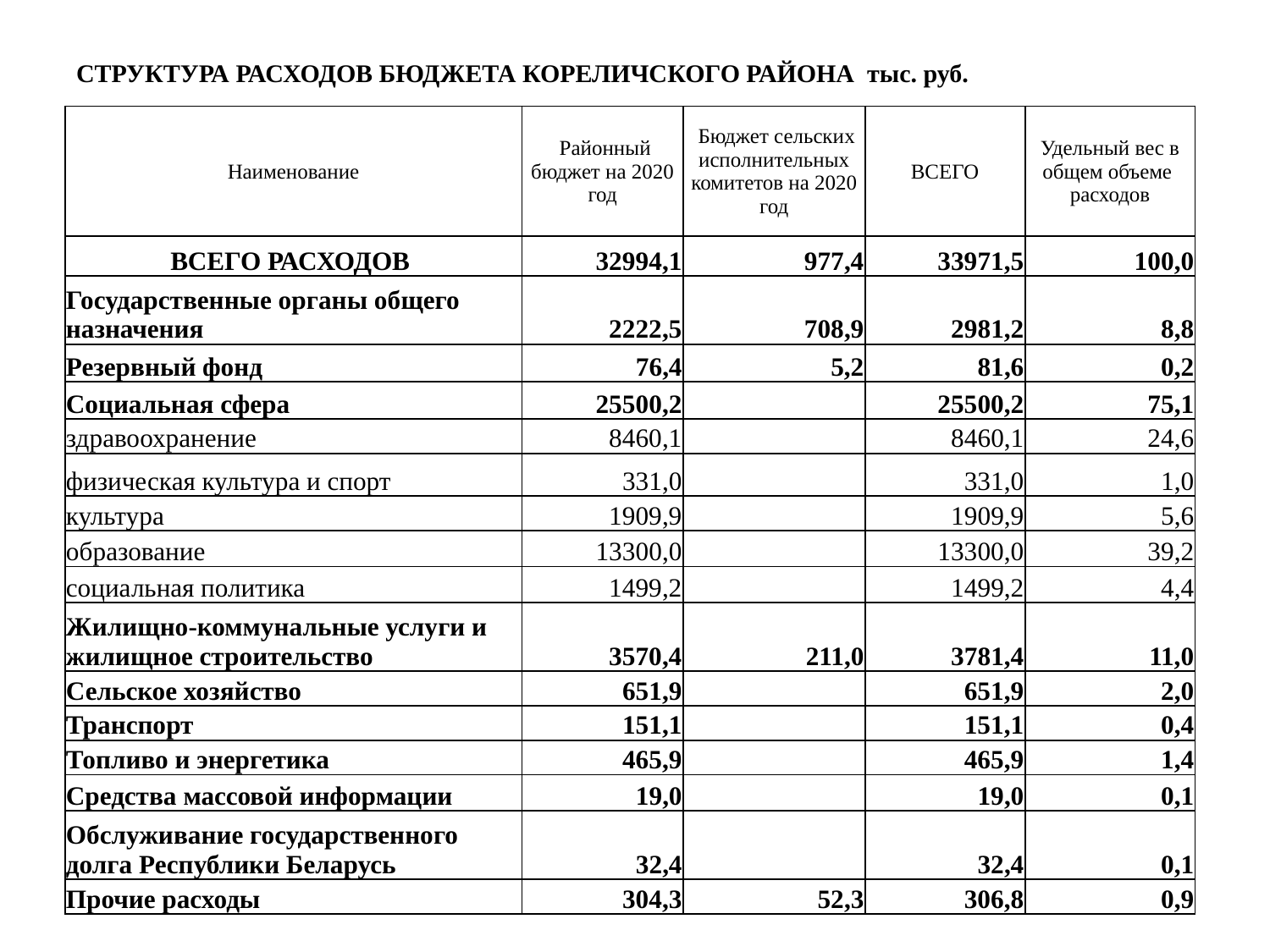

# СТРУКТУРА РАСХОДОВ БЮДЖЕТА КОРЕЛИЧСКОГО РАЙОНА  тыс. руб.
| Наименование | Районный бюджет на 2020 год | Бюджет сельских исполнительных комитетов на 2020 год | ВСЕГО | Удельный вес в общем объеме расходов |
| --- | --- | --- | --- | --- |
| ВСЕГО РАСХОДОВ | 32994,1 | 977,4 | 33971,5 | 100,0 |
| Государственные органы общего назначения | 2222,5 | 708,9 | 2981,2 | 8,8 |
| Резервный фонд | 76,4 | 5,2 | 81,6 | 0,2 |
| Социальная сфера | 25500,2 |  | 25500,2 | 75,1 |
| здравоохранение | 8460,1 |  | 8460,1 | 24,6 |
| физическая культура и спорт | 331,0 |  | 331,0 | 1,0 |
| культура | 1909,9 |  | 1909,9 | 5,6 |
| образование | 13300,0 |  | 13300,0 | 39,2 |
| социальная политика | 1499,2 |  | 1499,2 | 4,4 |
| Жилищно-коммунальные услуги и жилищное строительство | 3570,4 | 211,0 | 3781,4 | 11,0 |
| Сельское хозяйство | 651,9 |  | 651,9 | 2,0 |
| Транспорт | 151,1 |  | 151,1 | 0,4 |
| Топливо и энергетика | 465,9 |  | 465,9 | 1,4 |
| Средства массовой информации | 19,0 |  | 19,0 | 0,1 |
| Обслуживание государственного долга Республики Беларусь | 32,4 |  | 32,4 | 0,1 |
| Прочие расходы | 304,3 | 52,3 | 306,8 | 0,9 |